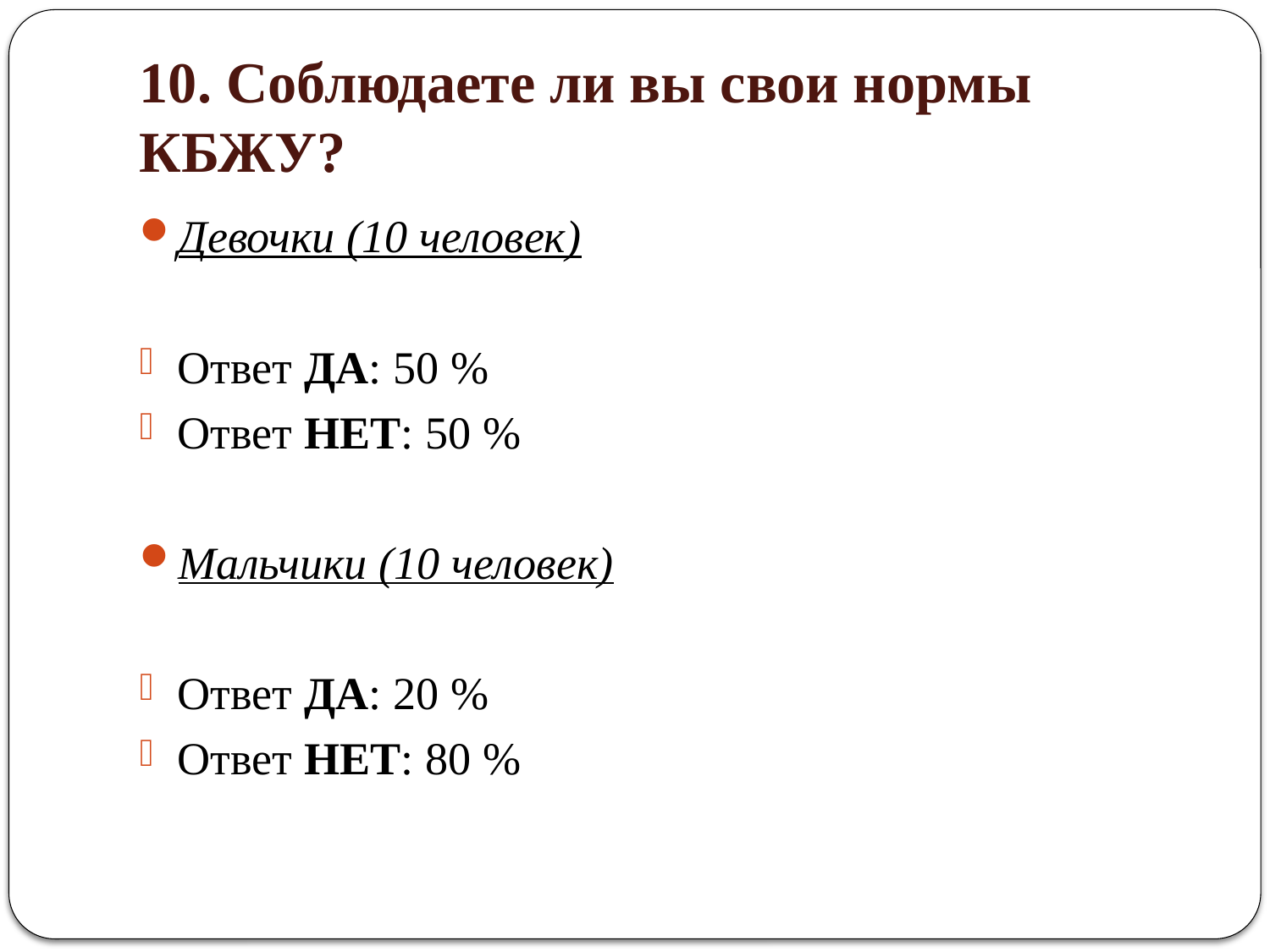

# 10. Соблюдаете ли вы свои нормы КБЖУ?
Девочки (10 человек)

Ответ ДА: 50 %
Ответ НЕТ: 50 %

Мальчики (10 человек)

Ответ ДА: 20 %
Ответ НЕТ: 80 %